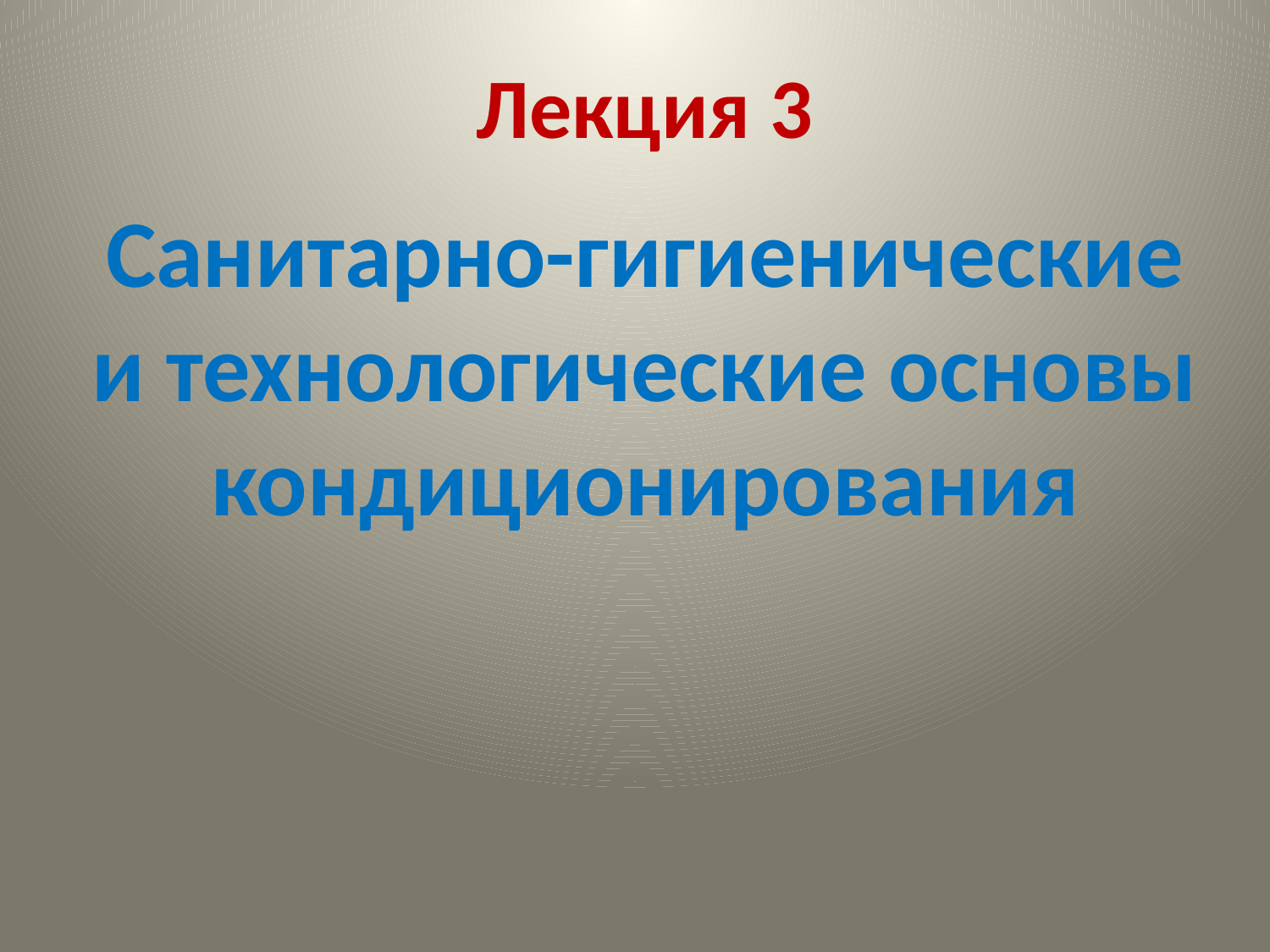

# Лекция 3
Санитарно-гигиенические и технологические основы кондиционирования